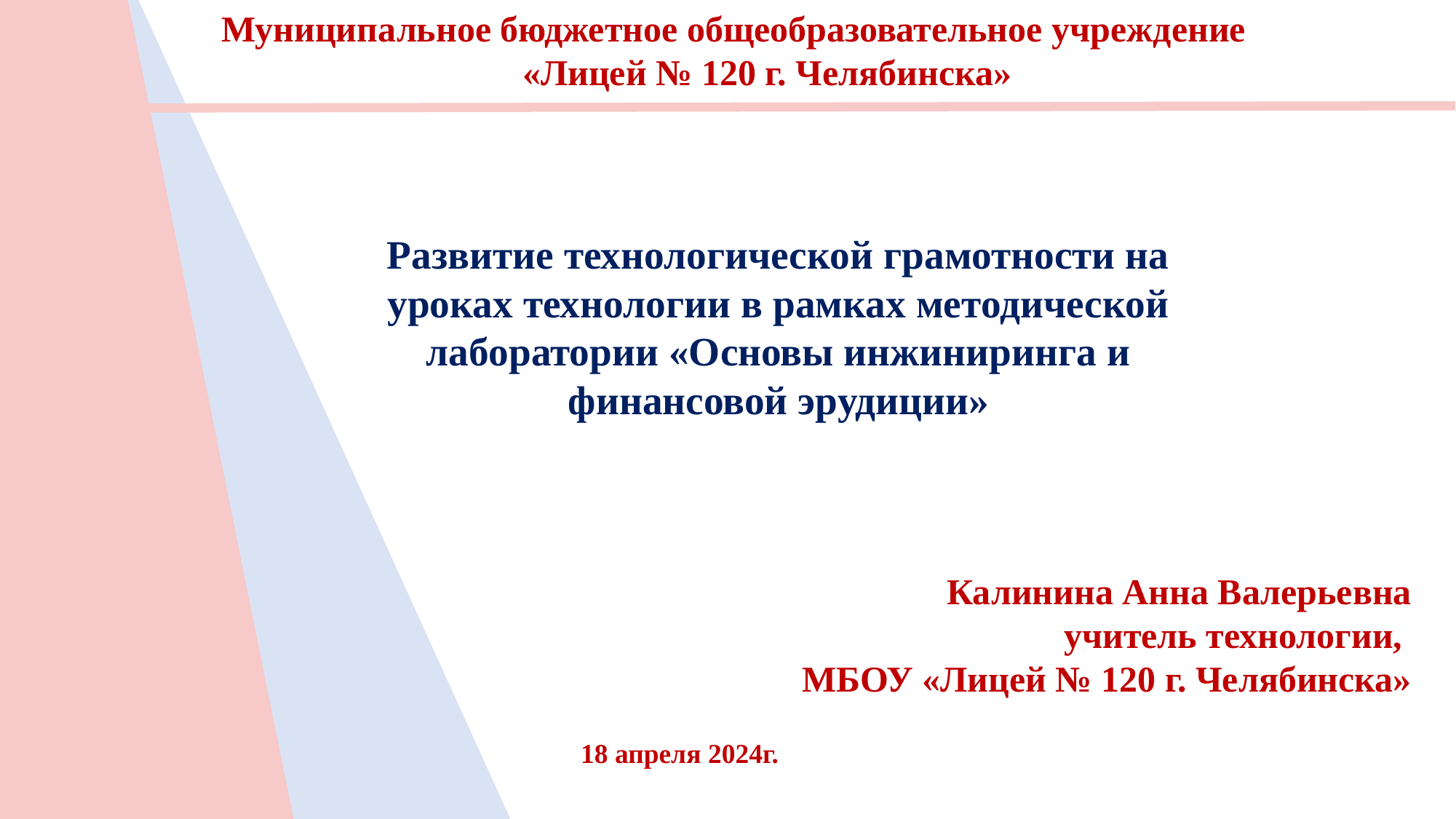

Муниципальное бюджетное общеобразовательное учреждение 	«Лицей № 120 г. Челябинска»

Развитие технологической грамотности на уроках технологии в рамках методической лаборатории «Основы инжиниринга и финансовой эрудиции»
Калинина Анна Валерьевна
учитель технологии,
МБОУ «Лицей № 120 г. Челябинска»
18 апреля 2024г.